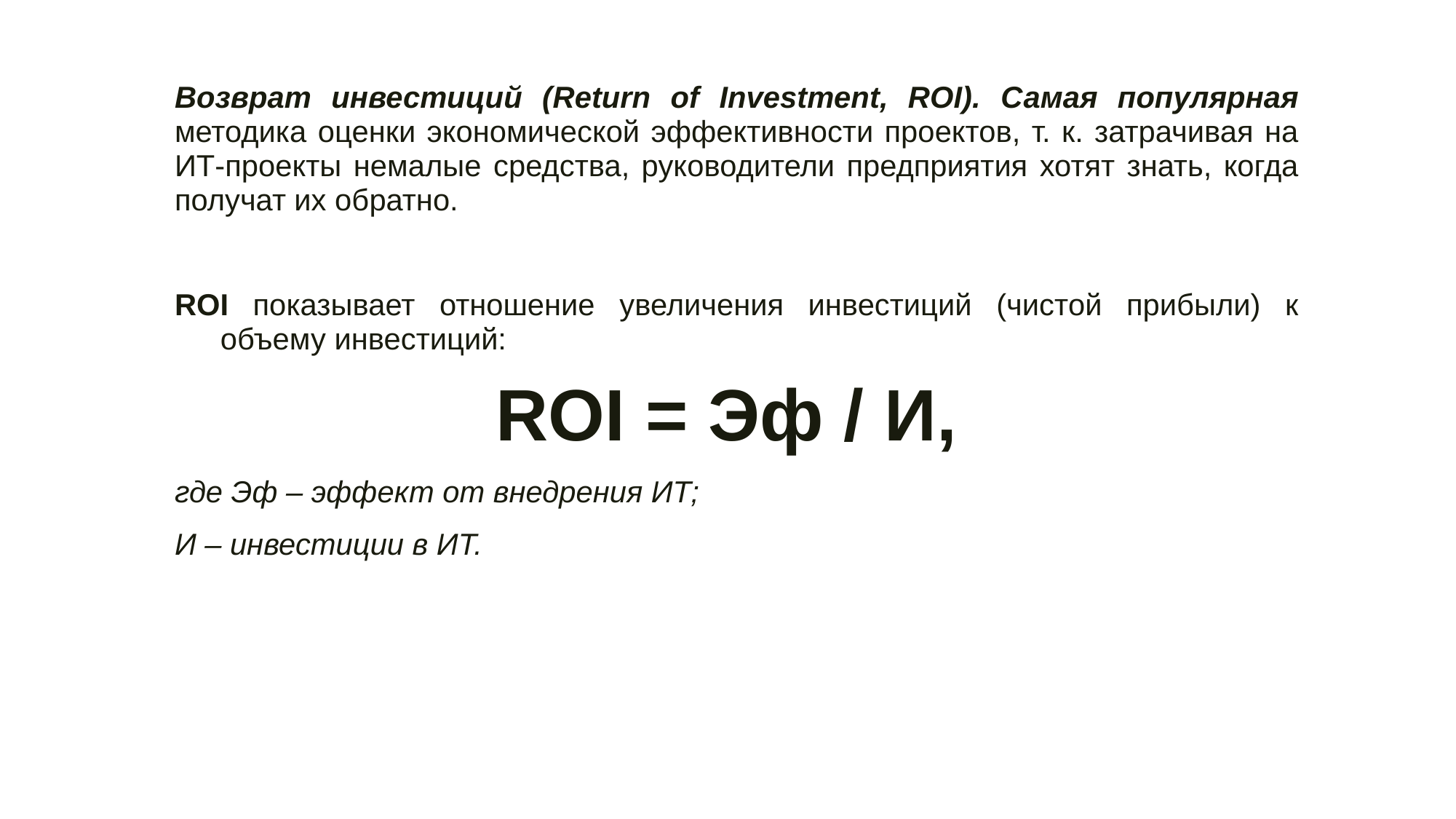

Возврат инвестиций (Return of Investment, ROI). Самая популярная методика оценки экономической эффективности проектов, т. к. затрачивая на ИТ-проекты немалые средства, руководители предприятия хотят знать, когда получат их обратно.

ROI показывает отношение увеличения инвестиций (чистой прибыли) к объему инвестиций:
ROI = Эф / И,
где Эф – эффект от внедрения ИТ;
И – инвестиции в ИТ.